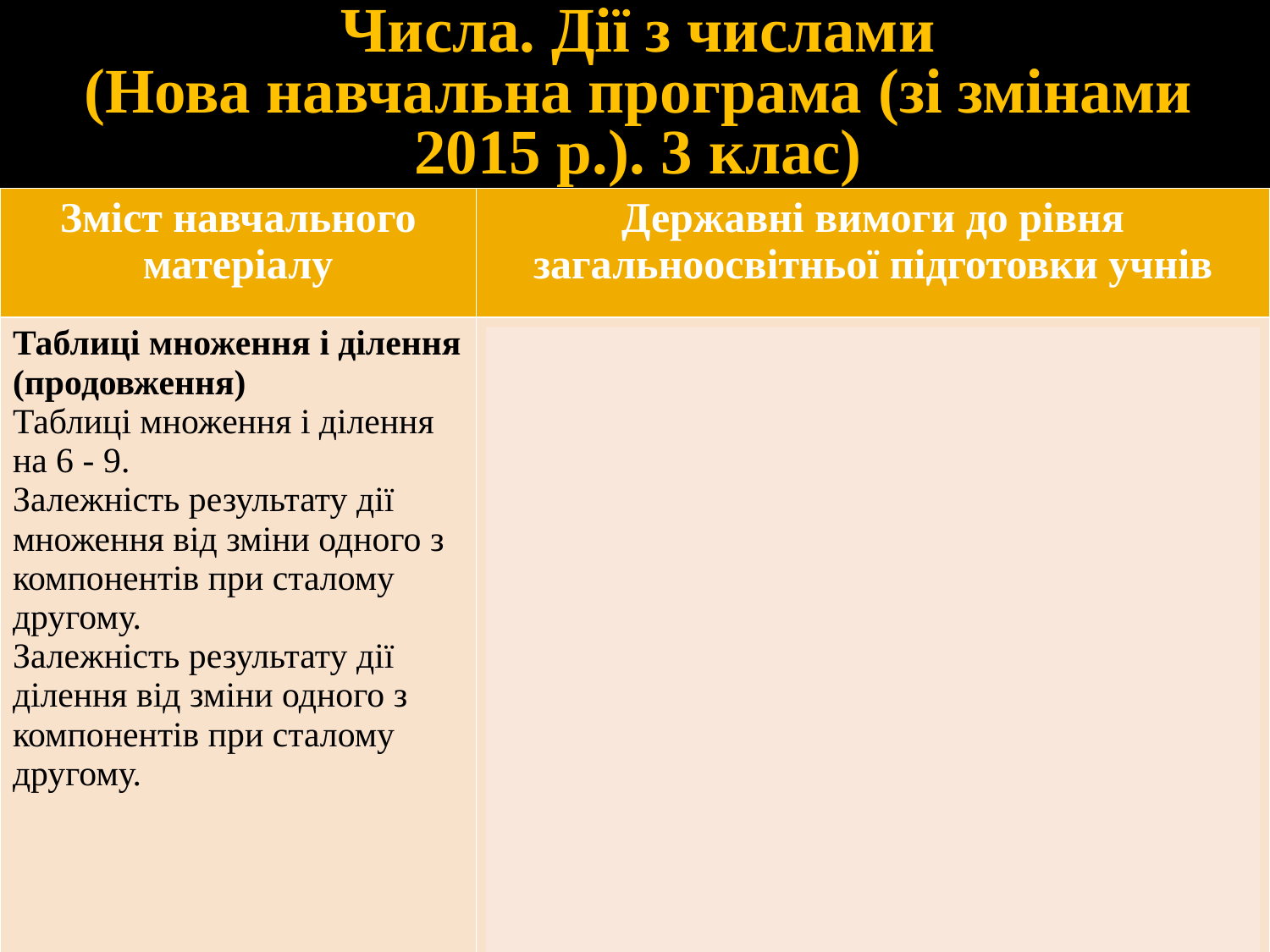

Числа. Дії з числами
(Нова навчальна програма (зі змінами 2015 р.). 3 клас)
| Зміст навчального матеріалу | Державні вимоги до рівня загальноосвітньої підготовки учнів |
| --- | --- |
| Таблиці множення і ділення (продовження) Таблиці множення і ділення на 6 - 9. Залежність результату дії множення від зміни одного з компонентів при сталому другому. Залежність результату дії ділення від зміни одного з компонентів при сталому другому. | знає напам’ять результати множення чисел 6 – 9 і ділення на числа 6 – 9; застосовує в обчисленнях знання таблиць множення і ділення на 2 – 9; розуміє залежність результату дії множення від зміни одного з компонентів при сталому другому; розуміє залежність результату дії ділення від зміни одного з компонентів при сталому другому. |